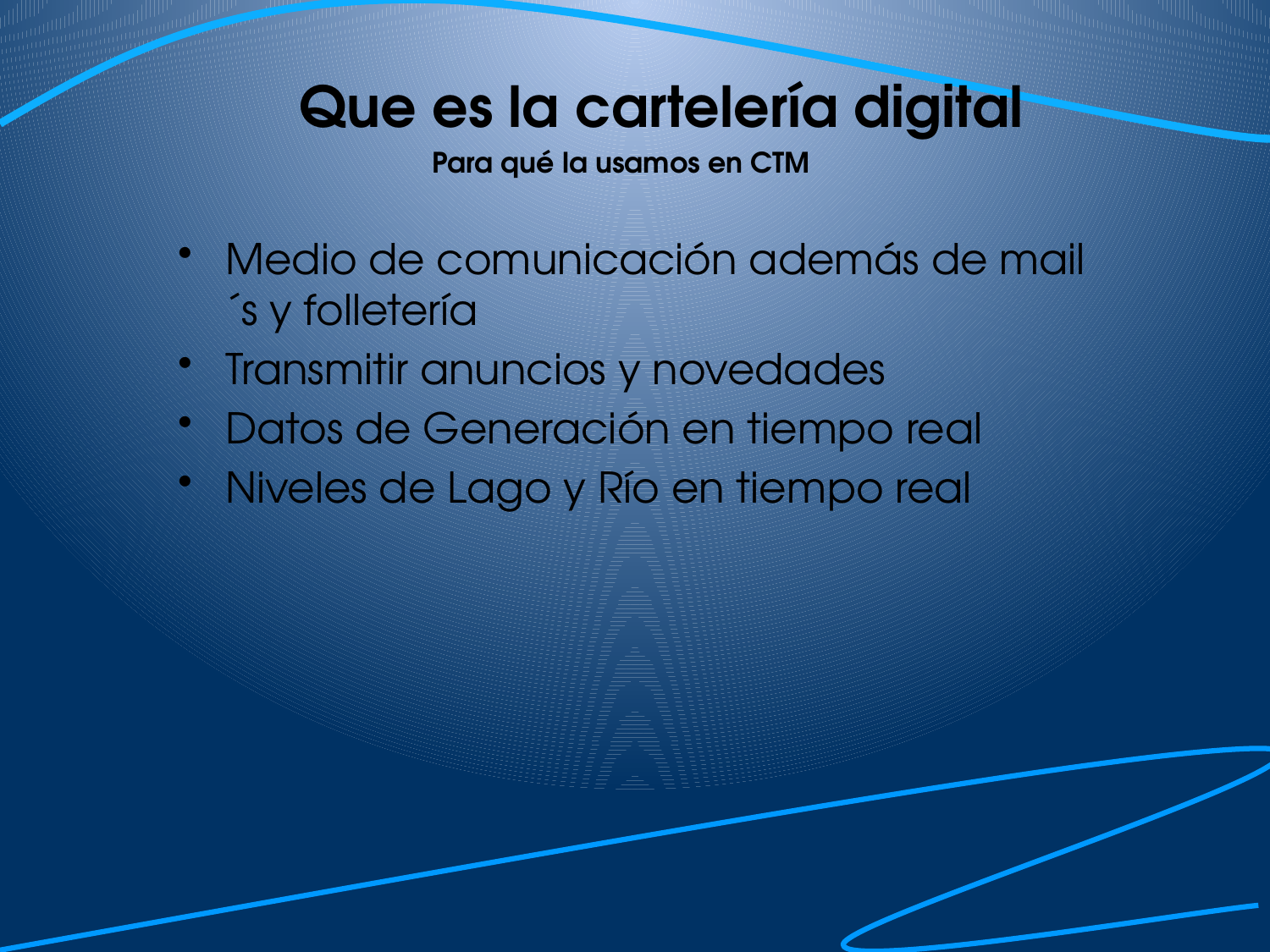

# Que es la cartelería digital
Para qué la usamos en CTM
Medio de comunicación además de mail´s y folletería
Transmitir anuncios y novedades
Datos de Generación en tiempo real
Niveles de Lago y Río en tiempo real